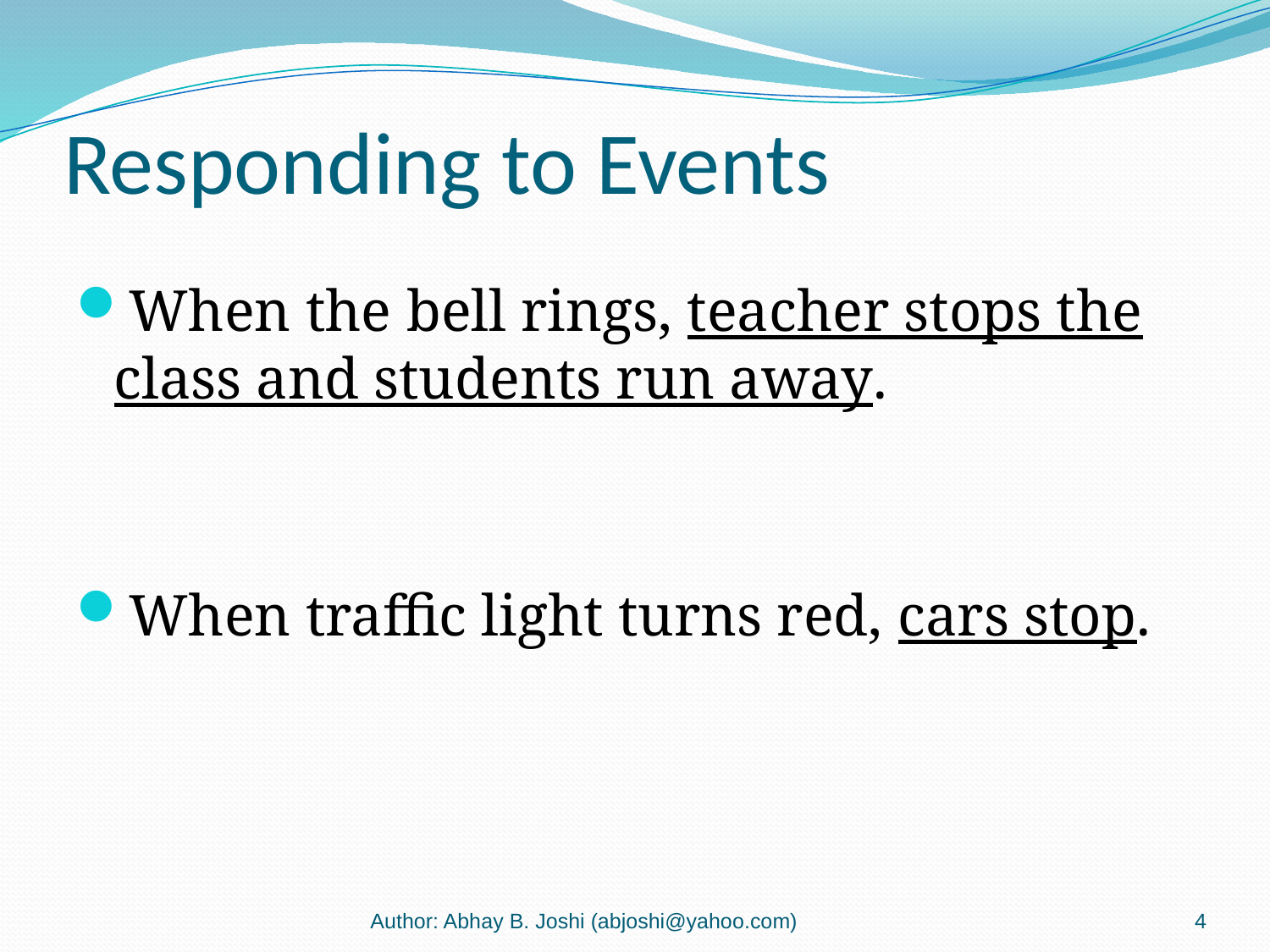

# Responding to Events
When the bell rings, teacher stops the class and students run away.

When traffic light turns red, cars stop.

Author: Abhay B. Joshi (abjoshi@yahoo.com)
4